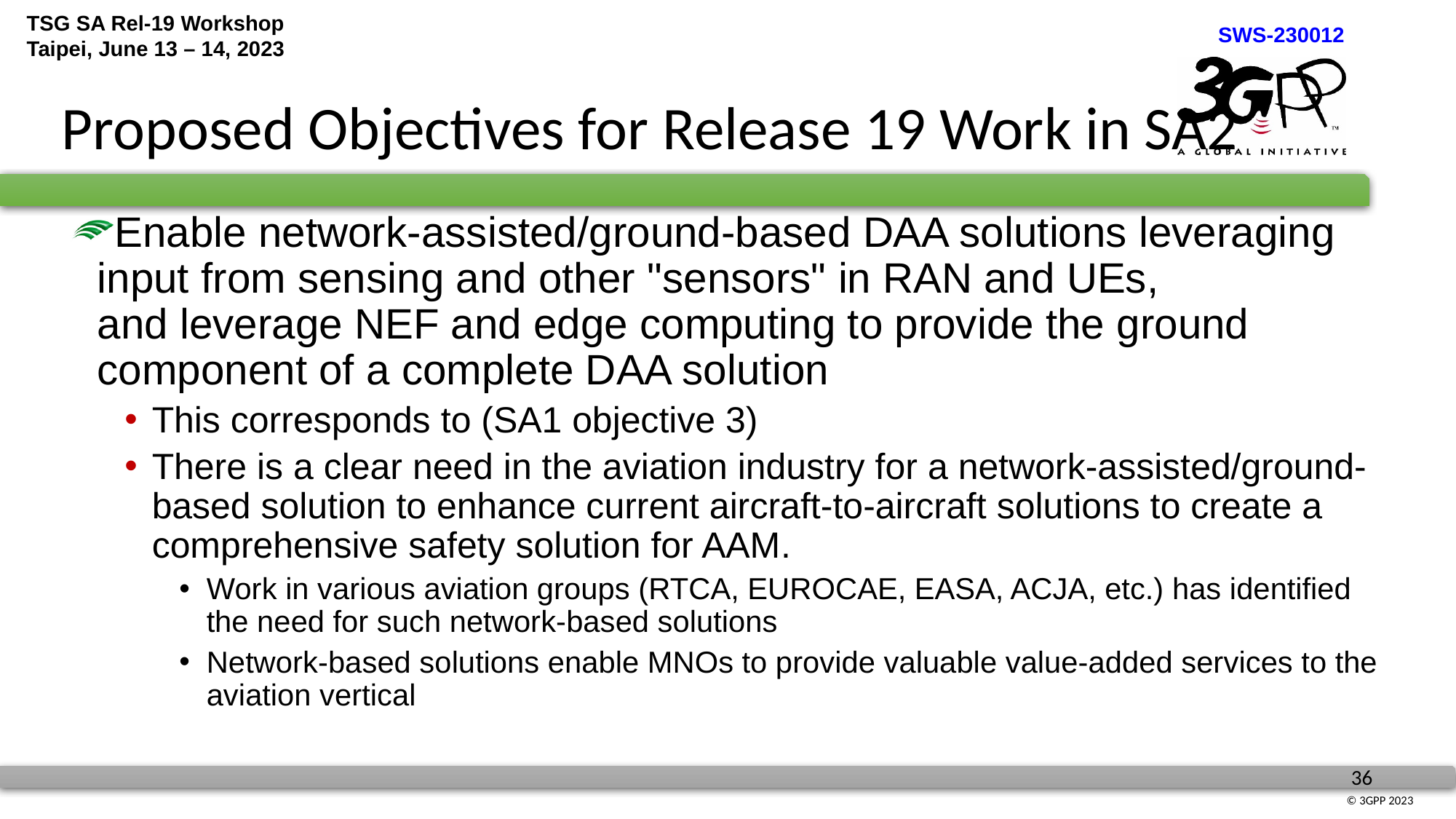

# Proposed Objectives for Release 19 Work in SA2
Enable network-assisted/ground-based DAA solutions leveraging input from sensing and other "sensors" in RAN and UEs, and leverage NEF and edge computing to provide the ground component of a complete DAA solution​
This corresponds to (SA1 objective 3)
There is a clear need in the aviation industry for a network-assisted/ground-based solution to enhance current aircraft-to-aircraft solutions to create a comprehensive safety solution for AAM​.
Work in various aviation groups (RTCA, EUROCAE, EASA, ACJA, etc.) has identified the need for such network-based solutions
Network-based solutions enable MNOs to provide valuable value-added services to the aviation vertical